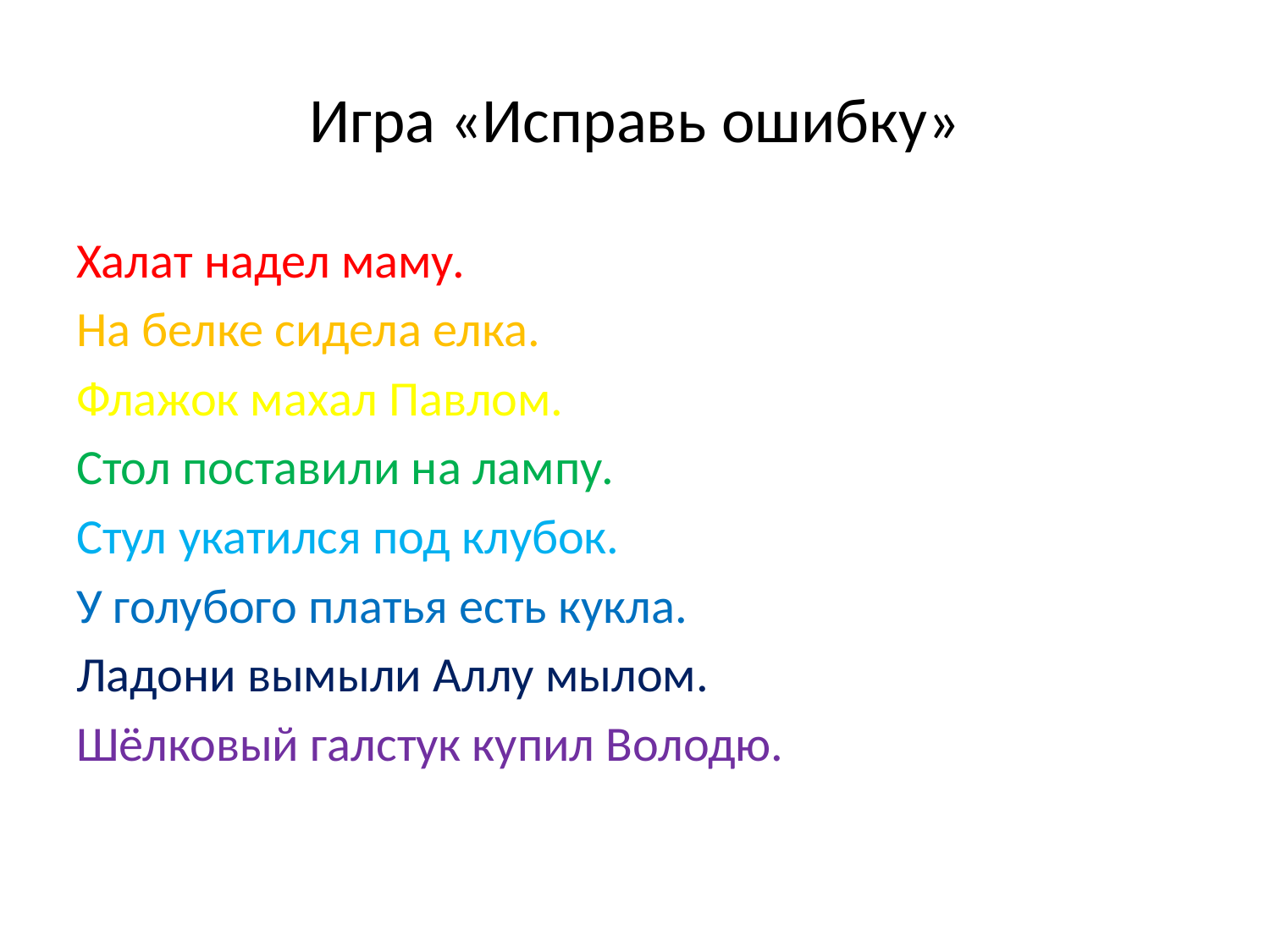

# Игра «Исправь ошибку»
Халат надел маму.
На белке сидела елка.
Флажок махал Павлом.
Стол поставили на лампу.
Стул укатился под клубок.
У голубого платья есть кукла.
Ладони вымыли Аллу мылом.
Шёлковый галстук купил Володю.